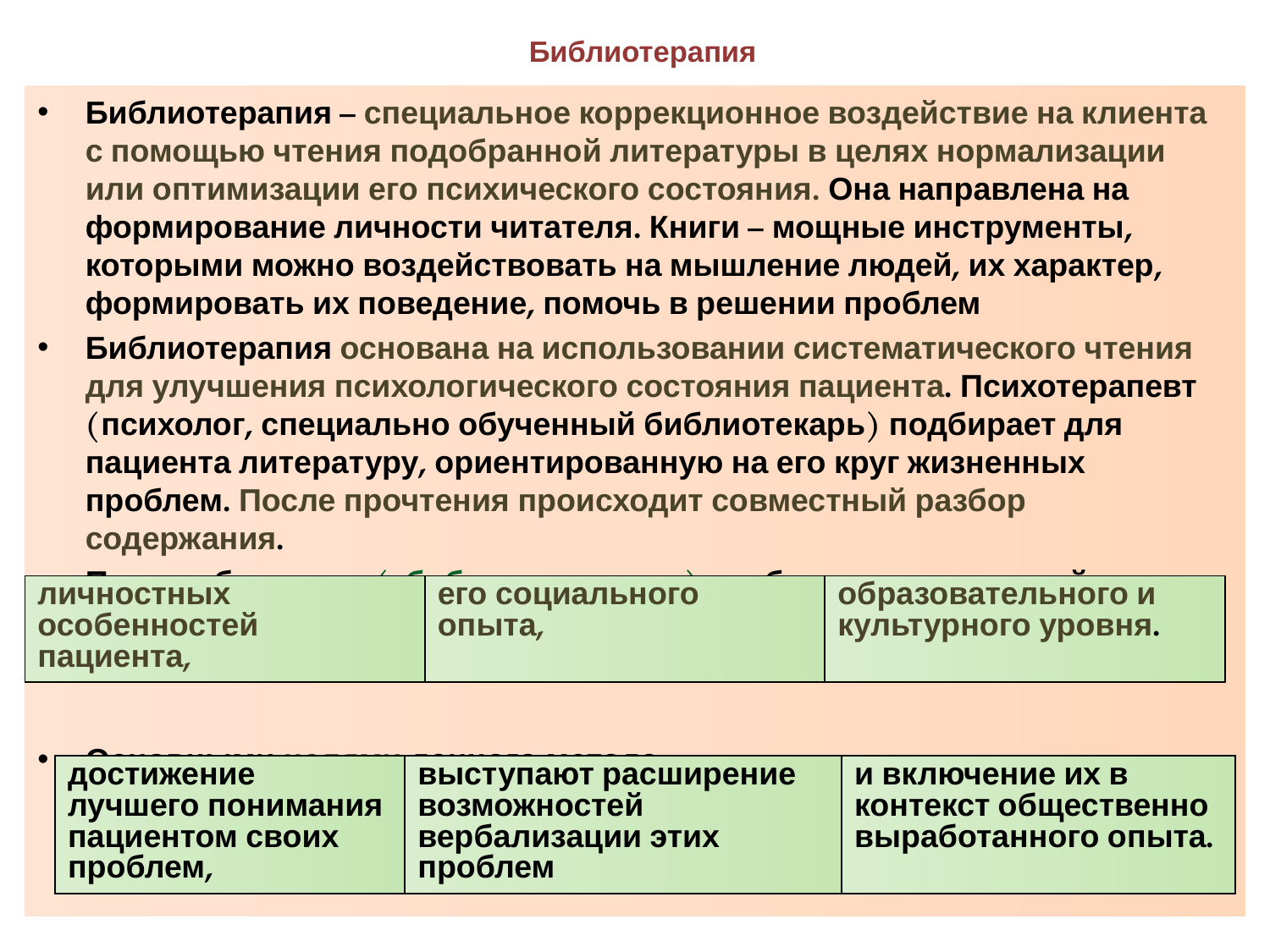

# Библиотерапия
Библиотерапия – специальное коррекционное воздействие на клиента с помощью чтения подобранной литературы в целях нормализации или оптимизации его психического состояния. Она направлена на формирование личности читателя. Книги – мощные инструменты, которыми можно воздействовать на мышление людей, их характер, формировать их поведение, помочь в решении проблем
Библиотерапия основана на использовании систематического чтения для улучшения психологического состояния пациента. Психотерапевт (психолог, специально обученный библиотекарь) подбирает для пациента литературу, ориентированную на его круг жизненных проблем. После прочтения происходит совместный разбор содержания.
При подборе книг («библиорецептур») необходим тщательный учет

Основными целями данного метода
| личностных особенностей пациента, | его социального опыта, | образовательного и культурного уровня. |
| --- | --- | --- |
| достижение лучшего понимания пациентом своих проблем, | выступают расширение возможностей вербализации этих проблем | и включение их в контекст общественно выработанного опыта. |
| --- | --- | --- |